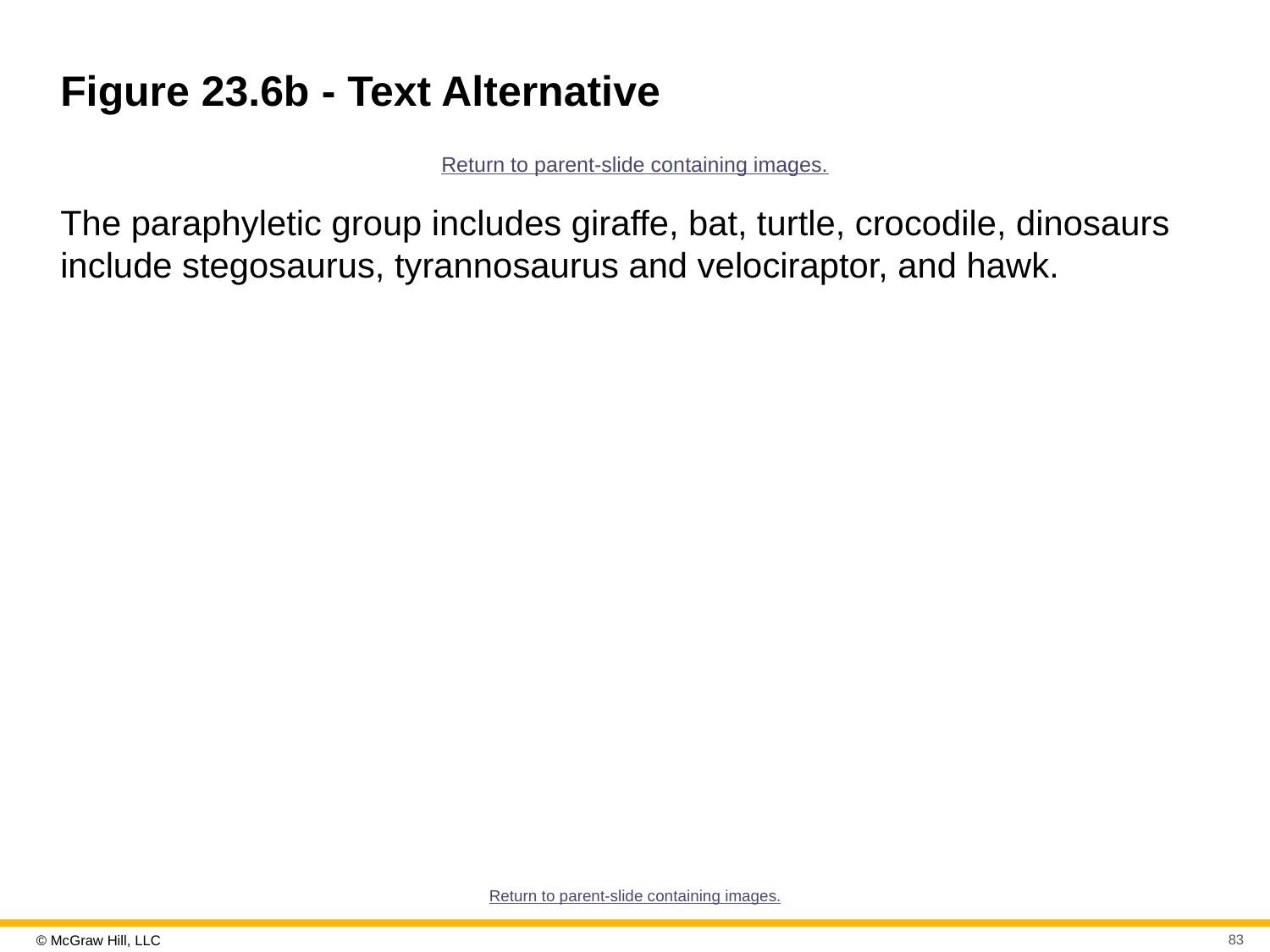

# Figure 23.6b - Text Alternative
Return to parent-slide containing images.
The paraphyletic group includes giraffe, bat, turtle, crocodile, dinosaurs include stegosaurus, tyrannosaurus and velociraptor, and hawk.
Return to parent-slide containing images.
83